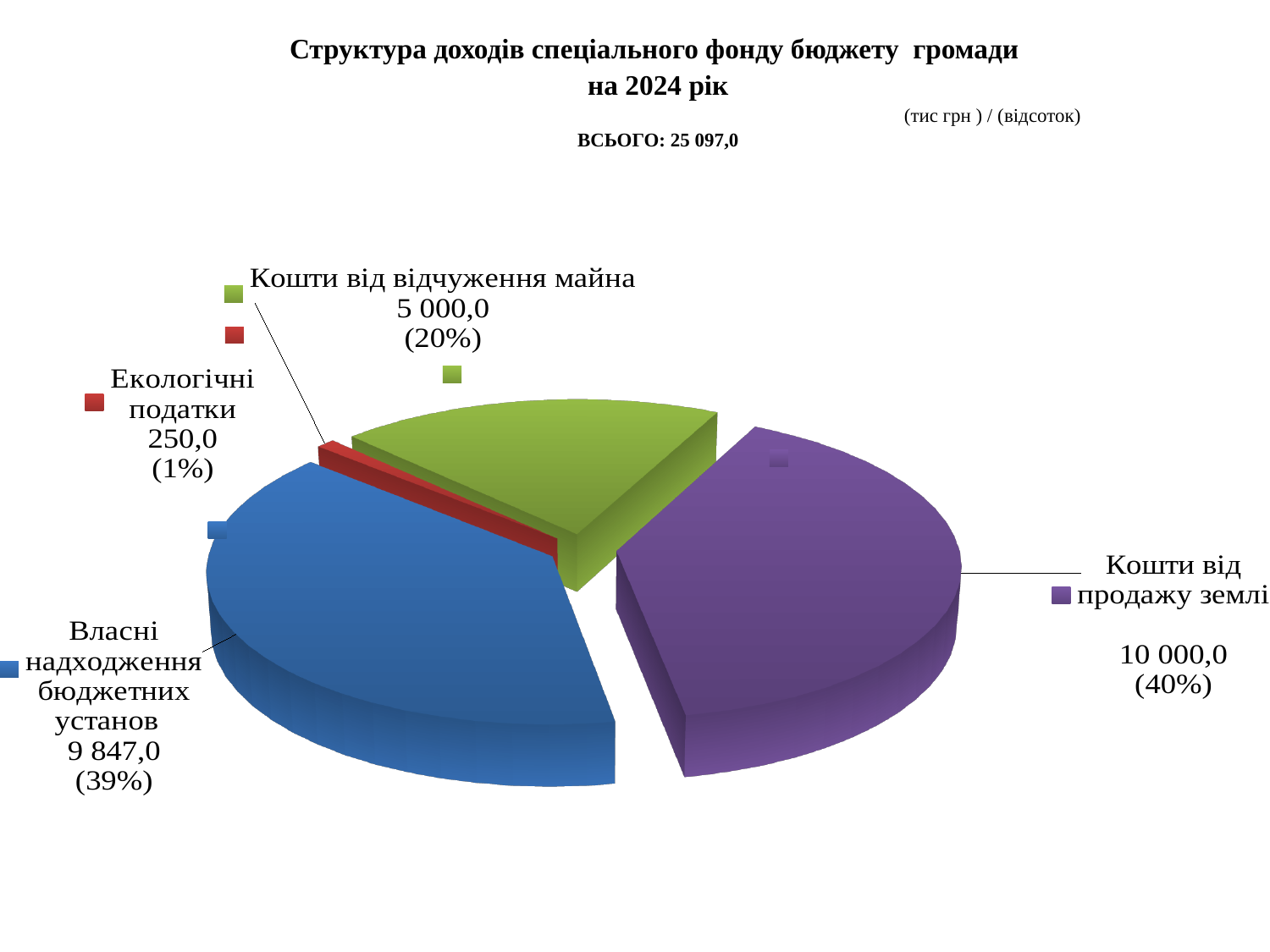

| Структура доходів спеціального фонду бюджету громади |  |  |  |  |  |  |  |  |  |  |  |  |
| --- | --- | --- | --- | --- | --- | --- | --- | --- | --- | --- | --- | --- |
| на 2024 рік |  |  |  |  |  |  |  |  |  |  |  |  |
| (тис грн ) / (відсоток) |  |  |  |  |  |  |  |  |  |  |  |  |
| ВСЬОГО: 25 097,0 |  |  |  |  |  |  |  |  |  |  |  |  |
|  |  |  |  |  |  |  |  |  |  |  |  |  |
|  |  |  |  |  |  |  |  |  |  |  |  |  |
|  |  |  |  |  |  |  |  |  |  |  |  |  |
|  |  |  |  |  |  |  |  |  |  |  |  |  |
|  |  |  |  |  |  |  |  |  |  |  |  |  |
|  |  |  |  |  |  |  |  |  |  |  |  |  |
|  |  |  |  |  |  |  |  |  |  |  |  |  |
|  |  |  |  |  |  |  |  |  |  |  |  |  |
|  |  |  |  |  |  |  |  |  |  |  |  |  |
|  |  |  |  |  |  |  |  |  |  |  |  |  |
|  |  |  |  |  |  |  |  |  |  |  |  |  |
|  |  |  |  |  |  |  |  |  |  |  |  |  |
|  |  |  |  |  |  |  |  |  |  |  |  |  |
|  |  |  |  |  |  |  |  |  |  |  |  |  |
|  |  |  |  |  |  |  |  |  |  |  |  |  |
|  |  |  |  |  |  |  |  |  |  |  |  |  |
|  |  |  |  |  |  |  |  |  |  |  |  |  |
|  |  |  |  |  |  |  |  |  |  |  |  |  |
|  |  |  |  |  |  |  |  |  |  |  |  |  |
|  |  |  |  |  |  |  |  |  |  |  |  |  |
|  |  |  |  |  |  |  |  |  |  |  |  |  |
|  |  |  |  |  |  |  |  |  |  |  |  |  |
|  |  |  |  |  |  |  |  |  |  |  |  |  |
|  |  |  |  |  |  |  |  |  |  |  |  |  |
|  |  |  |  |  |  |  |  |  |  |  |  |  |
|  |  |  |  |  |  |  |  |  |  |  |  |  |
|  |  |  |  |  |  |  |  |  |  |  |  |  |
|  |  |  |  |  |  |  |  |  |  |  |  |  |
|  |  |  |  |  |  |  |  |  |  |  |  |  |
|  |  |  |  |  |  |  |  |  |  |  |  |  |

[unsupported chart]